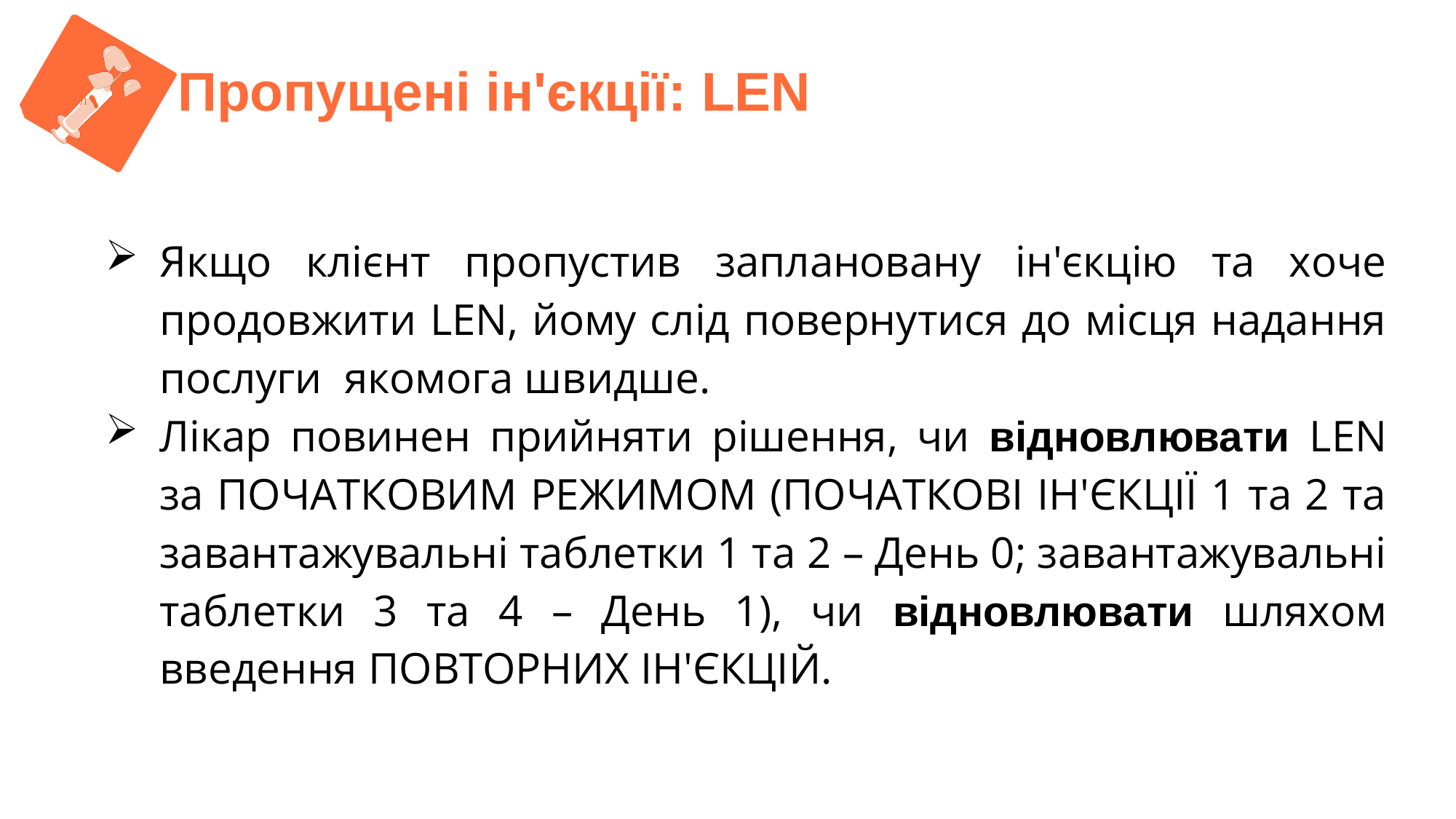

Л
Пропущені ін'єкції: LEN
Якщо клієнт пропустив заплановану ін'єкцію та хоче продовжити LEN, йому слід повернутися до місця надання послуги  якомога швидше.
Лікар повинен прийняти рішення, чи відновлювати LEN за ПОЧАТКОВИМ РЕЖИМОМ (ПОЧАТКОВІ ІН'ЄКЦІЇ 1 та 2 та завантажувальні таблетки 1 та 2 – День 0; завантажувальні таблетки 3 та 4 – День 1), чи відновлювати шляхом введення ПОВТОРНИХ ІН'ЄКЦІЙ.